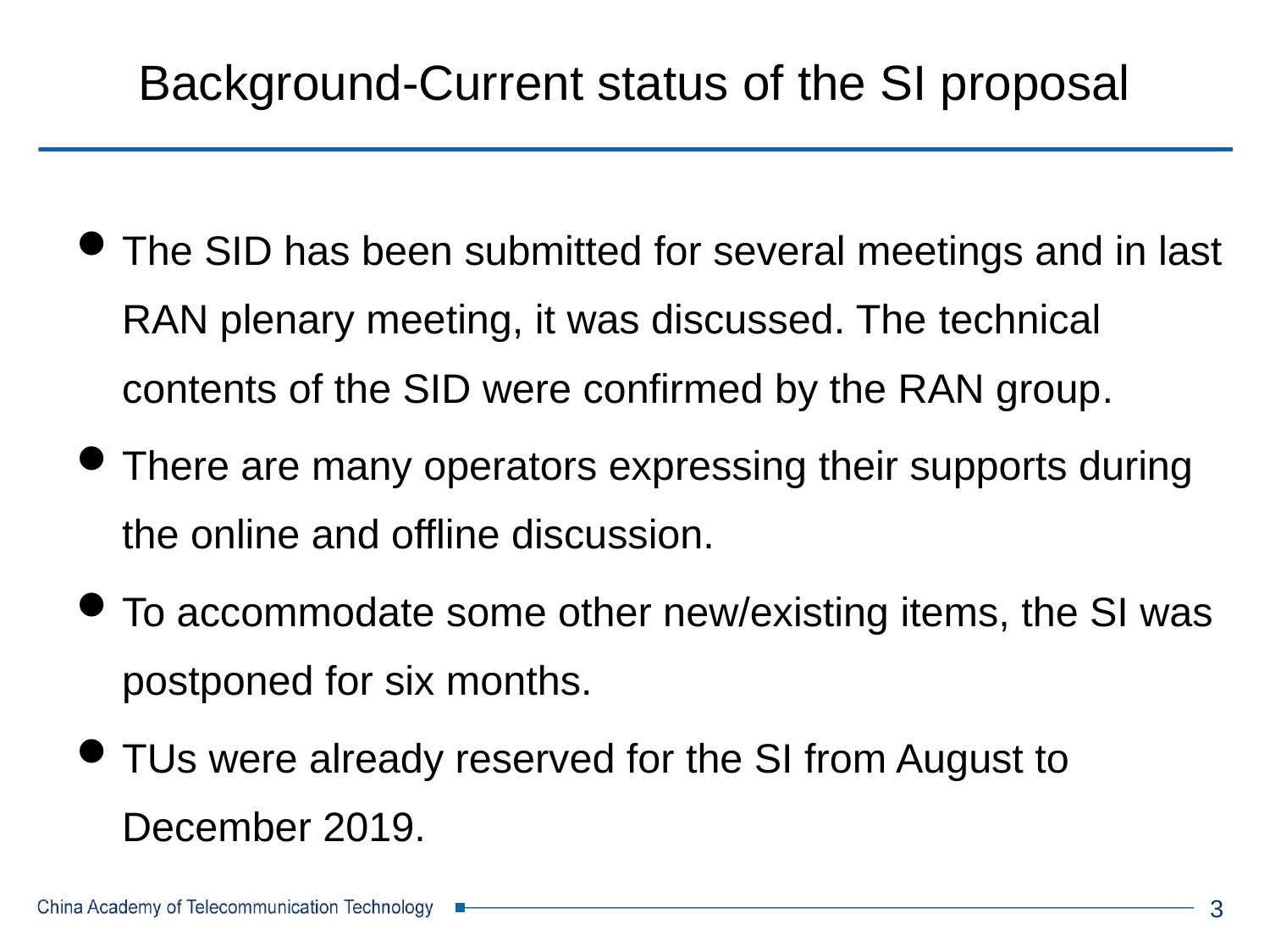

# Background-Current status of the SI proposal
The SID has been submitted for several meetings and in last RAN plenary meeting, it was discussed. The technical contents of the SID were confirmed by the RAN group.
There are many operators expressing their supports during the online and offline discussion.
To accommodate some other new/existing items, the SI was postponed for six months.
TUs were already reserved for the SI from August to December 2019.

3